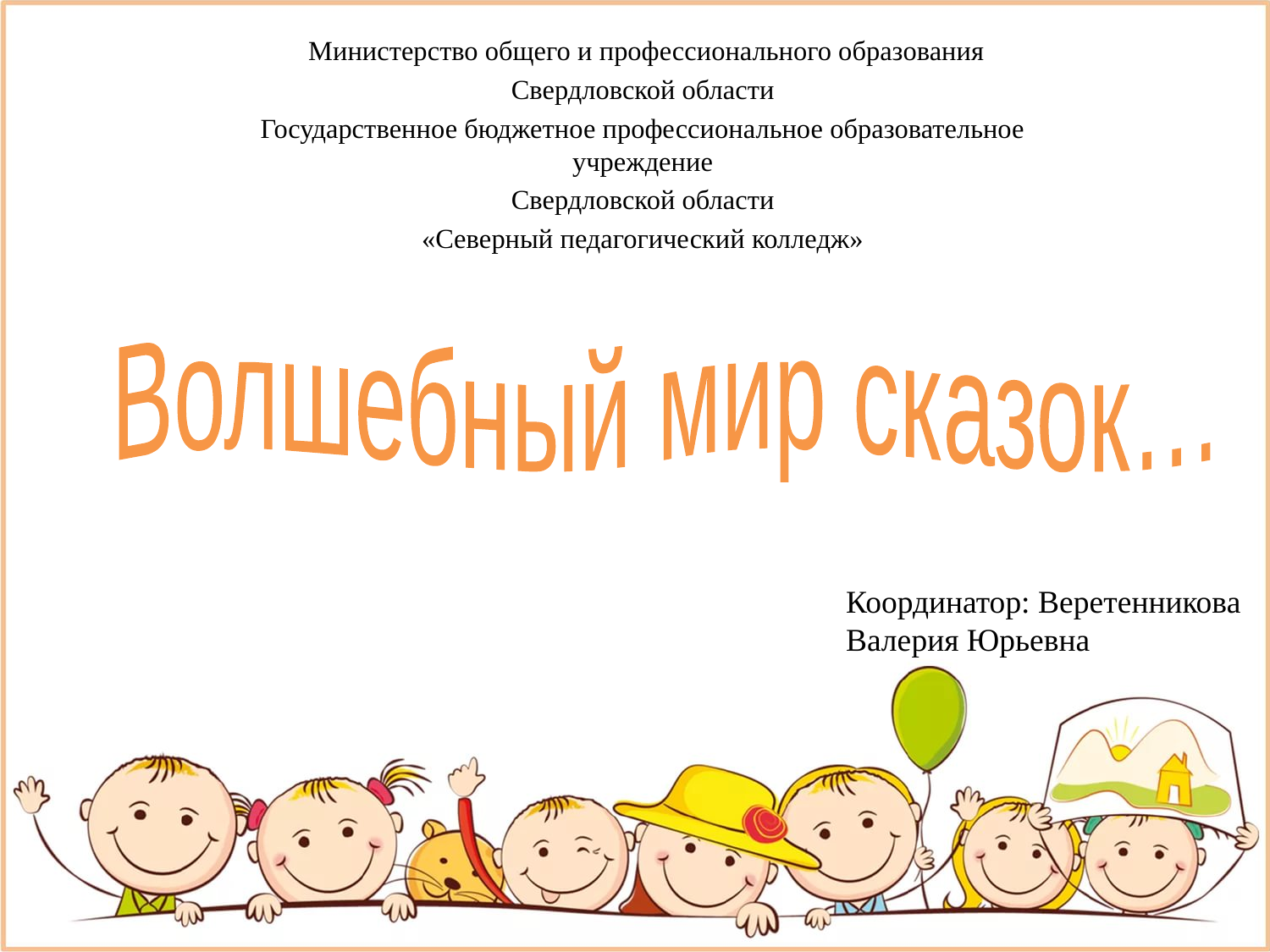

Министерство общего и профессионального образования
Свердловской области
Государственное бюджетное профессиональное образовательное учреждение
Свердловской области
«Северный педагогический колледж»

Волшебный мир сказок…
Координатор: Веретенникова Валерия Юрьевна